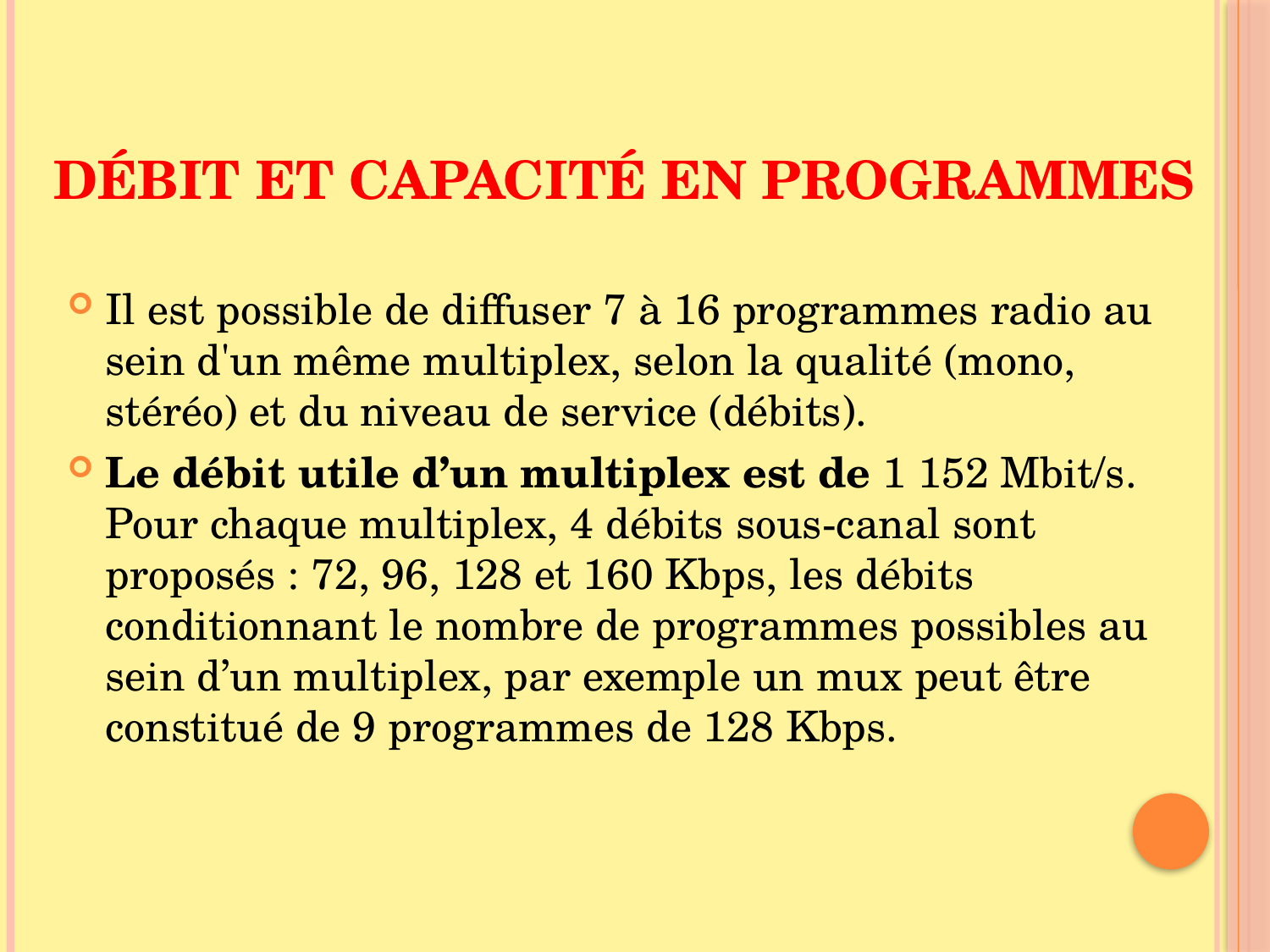

# Débit et capacité en programmes
Il est possible de diffuser 7 à 16 programmes radio au sein d'un même multiplex, selon la qualité (mono, stéréo) et du niveau de service (débits).
Le débit utile d’un multiplex est de 1 152 Mbit/s. Pour chaque multiplex, 4 débits sous-canal sont proposés : 72, 96, 128 et 160 Kbps, les débits conditionnant le nombre de programmes possibles au sein d’un multiplex, par exemple un mux peut être constitué de 9 programmes de 128 Kbps.